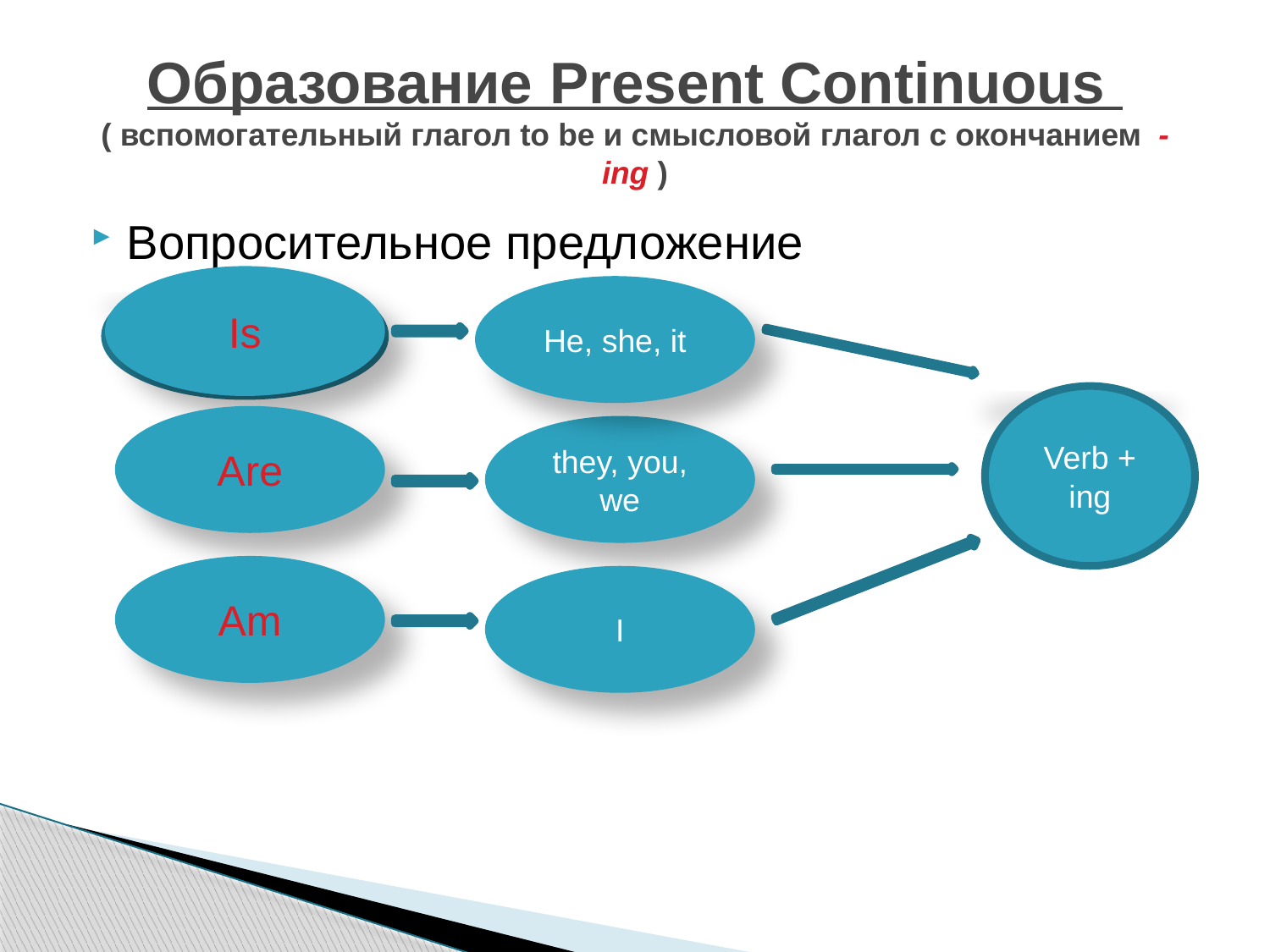

# Образование Present Continuous ( вспомогательный глагол to be и смысловой глагол с окончанием  - ing )
Вопросительное предложение

Is
He, She, It
He, she, it

Verb + ing
Are

they, you, we

Am
I